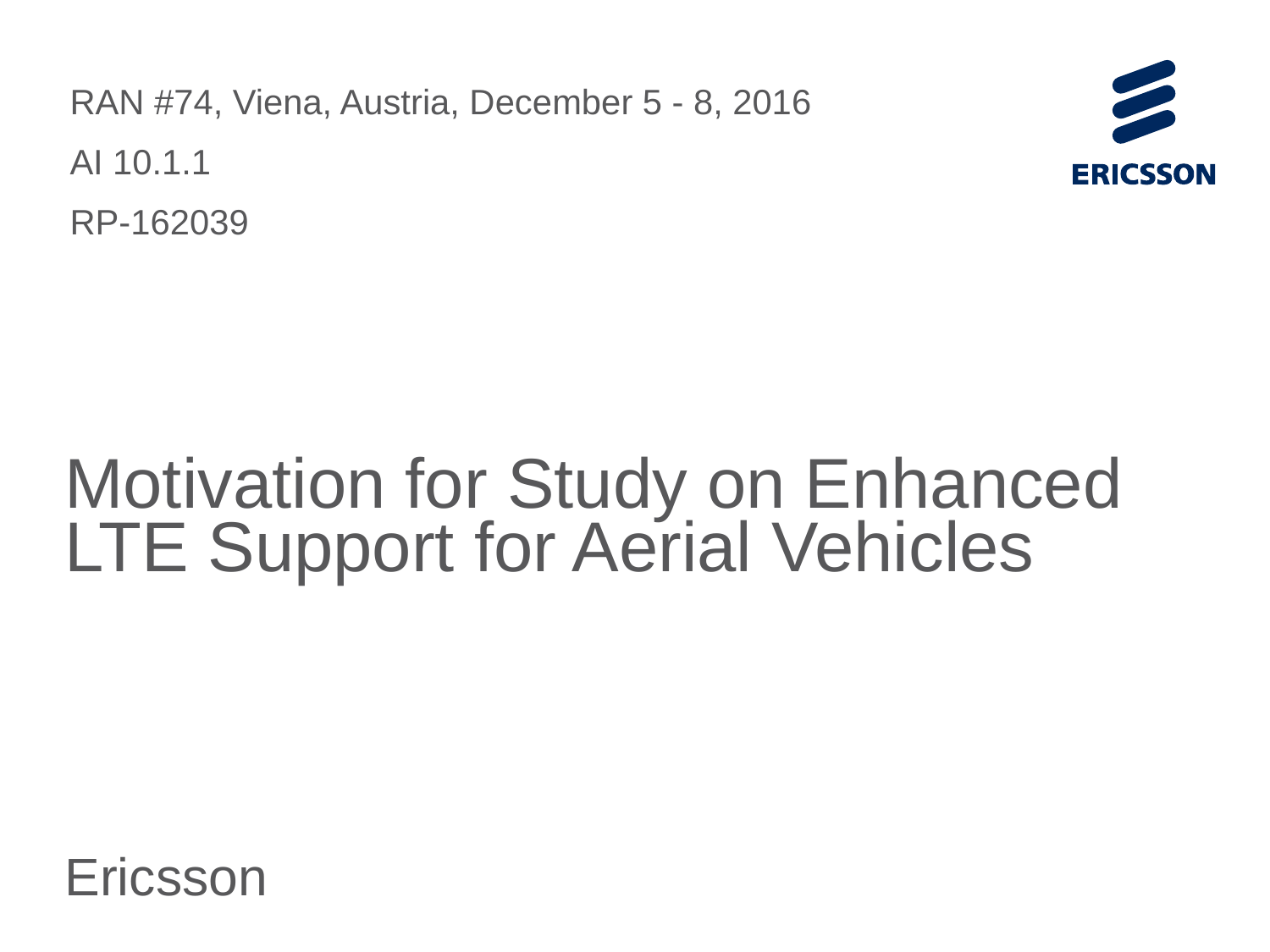

RAN #74, Viena, Austria, December 5 - 8, 2016
AI 10.1.1
RP-162039
# Motivation for Study on Enhanced LTE Support for Aerial Vehicles
Ericsson